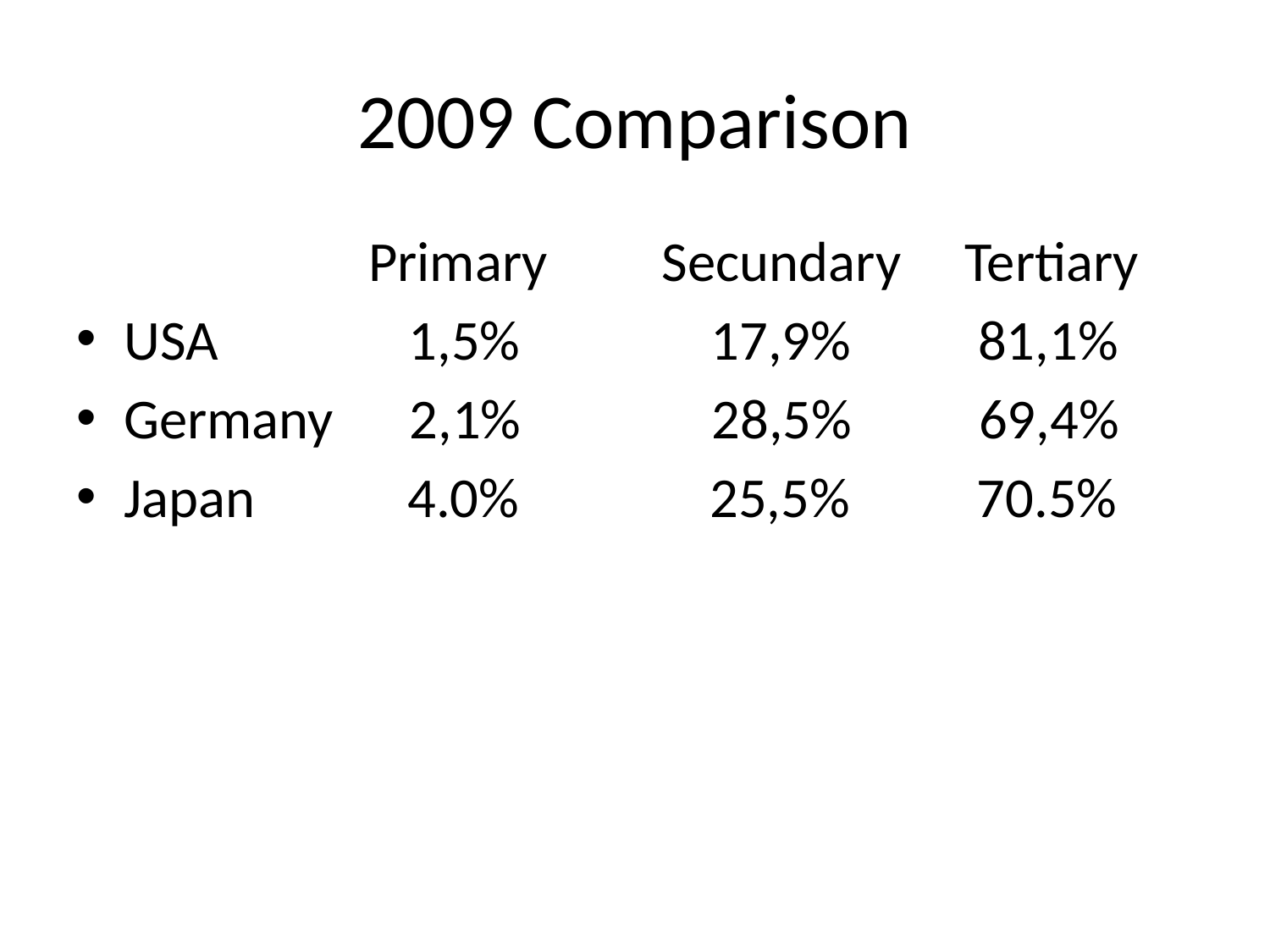

# 2009 Comparison
                       Primary         Secundary     Tertiary
USA               1,5%               17,9%          81,1%
Germany      2,1%               28,5%          69,4%
Japan            4.0%               25,5%          70.5%